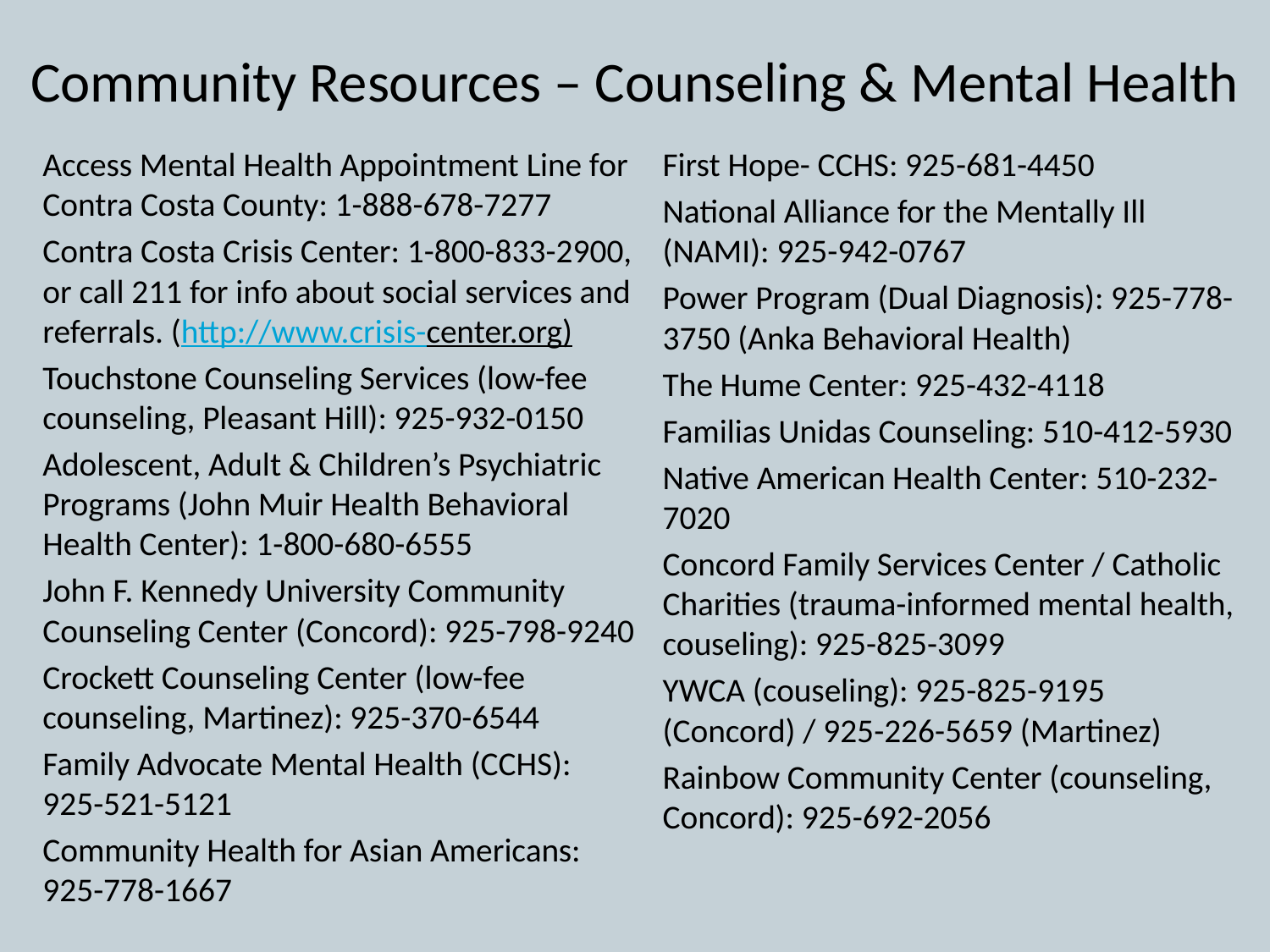

# Community Resources – Counseling & Mental Health
Access Mental Health Appointment Line for Contra Costa County: 1-888-678-7277
Contra Costa Crisis Center: 1-800-833-2900, or call 211 for info about social services and referrals. (http://www.crisis-center.org)
Touchstone Counseling Services (low-fee counseling, Pleasant Hill): 925-932-0150
Adolescent, Adult & Children’s Psychiatric Programs (John Muir Health Behavioral Health Center): 1-800-680-6555
John F. Kennedy University Community Counseling Center (Concord): 925-798-9240
Crockett Counseling Center (low-fee counseling, Martinez): 925-370-6544
Family Advocate Mental Health (CCHS): 925-521-5121
Community Health for Asian Americans: 925-778-1667
First Hope- CCHS: 925-681-4450
National Alliance for the Mentally Ill (NAMI): 925-942-0767
Power Program (Dual Diagnosis): 925-778-3750 (Anka Behavioral Health)
The Hume Center: 925-432-4118
Familias Unidas Counseling: 510-412-5930
Native American Health Center: 510-232-7020
Concord Family Services Center / Catholic Charities (trauma-informed mental health, couseling): 925-825-3099
YWCA (couseling): 925-825-9195 (Concord) / 925-226-5659 (Martinez)
Rainbow Community Center (counseling, Concord): 925-692-2056